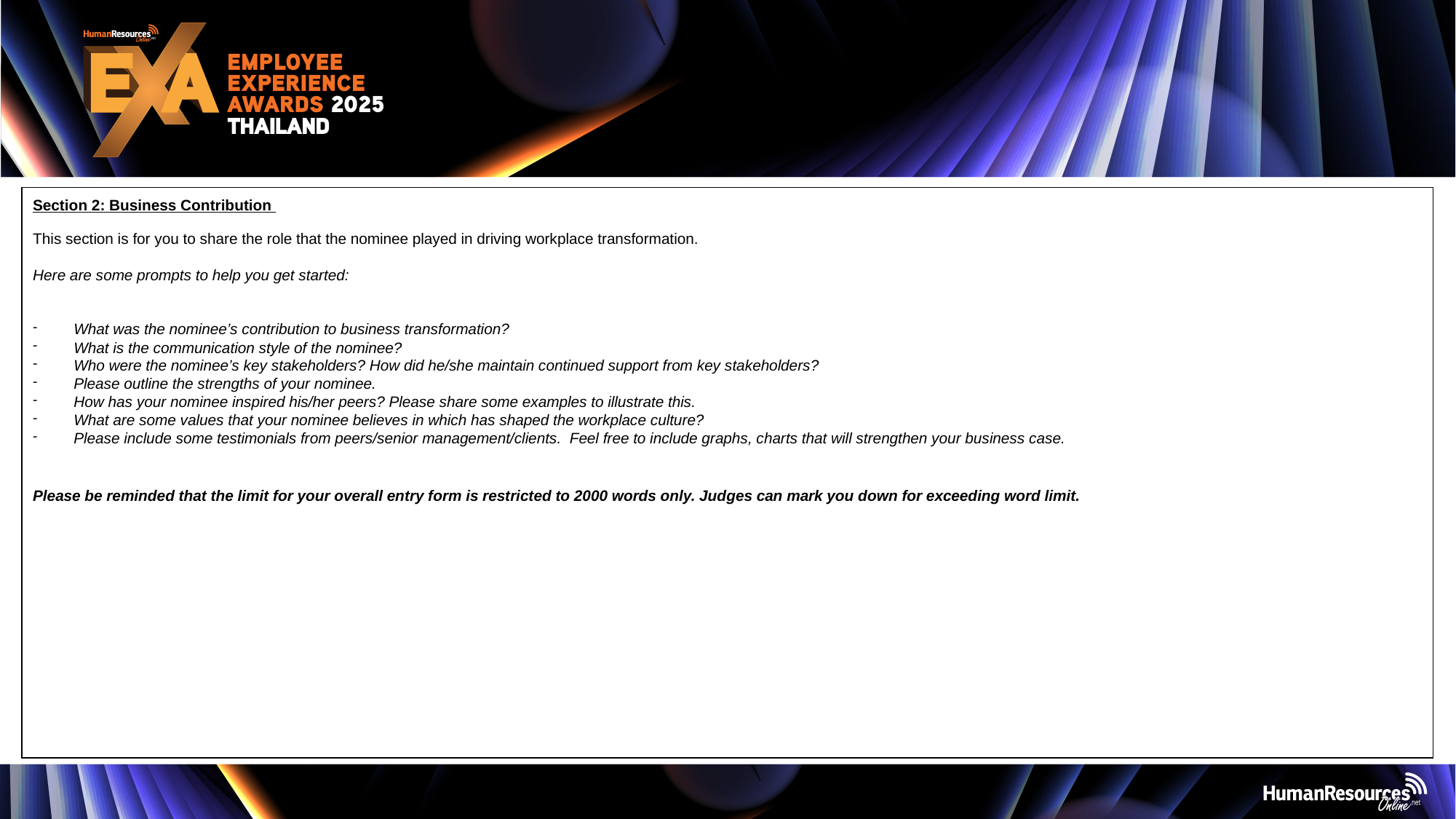

Section 2: Business Contribution
This section is for you to share the role that the nominee played in driving workplace transformation.

Here are some prompts to help you get started:

What was the nominee’s contribution to business transformation?
What is the communication style of the nominee?
Who were the nominee’s key stakeholders? How did he/she maintain continued support from key stakeholders?
Please outline the strengths of your nominee.
How has your nominee inspired his/her peers? Please share some examples to illustrate this.
What are some values that your nominee believes in which has shaped the workplace culture?
Please include some testimonials from peers/senior management/clients.  Feel free to include graphs, charts that will strengthen your business case.

Please be reminded that the limit for your overall entry form is restricted to 2000 words only. Judges can mark you down for exceeding word limit.